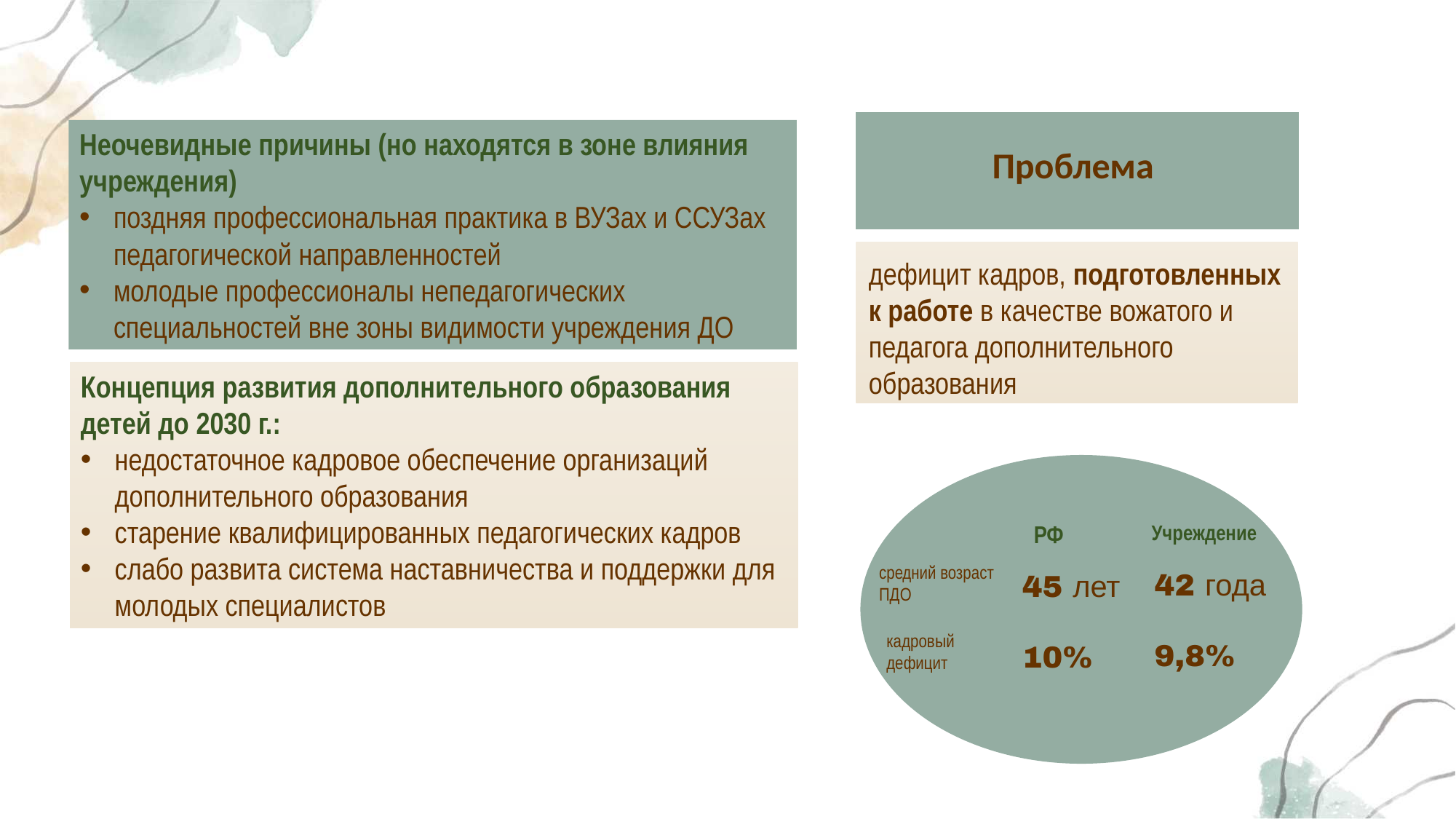

Проблема

Неочевидные причины (но находятся в зоне влияния учреждения)
поздняя профессиональная практика в ВУЗах и ССУЗах педагогической направленностей
молодые профессионалы непедагогических специальностей вне зоны видимости учреждения ДО
дефицит кадров, подготовленных к работе в качестве вожатого и педагога дополнительного образования

Концепция развития дополнительного образования детей до 2030 г.:
недостаточное кадровое обеспечение организаций дополнительного образования
старение квалифицированных педагогических кадров
слабо развита система наставничества и поддержки для молодых специалистов

РФ
Учреждение
средний возраст
ПДО
42 года
45 лет
кадровый
дефицит
9,8%
10%